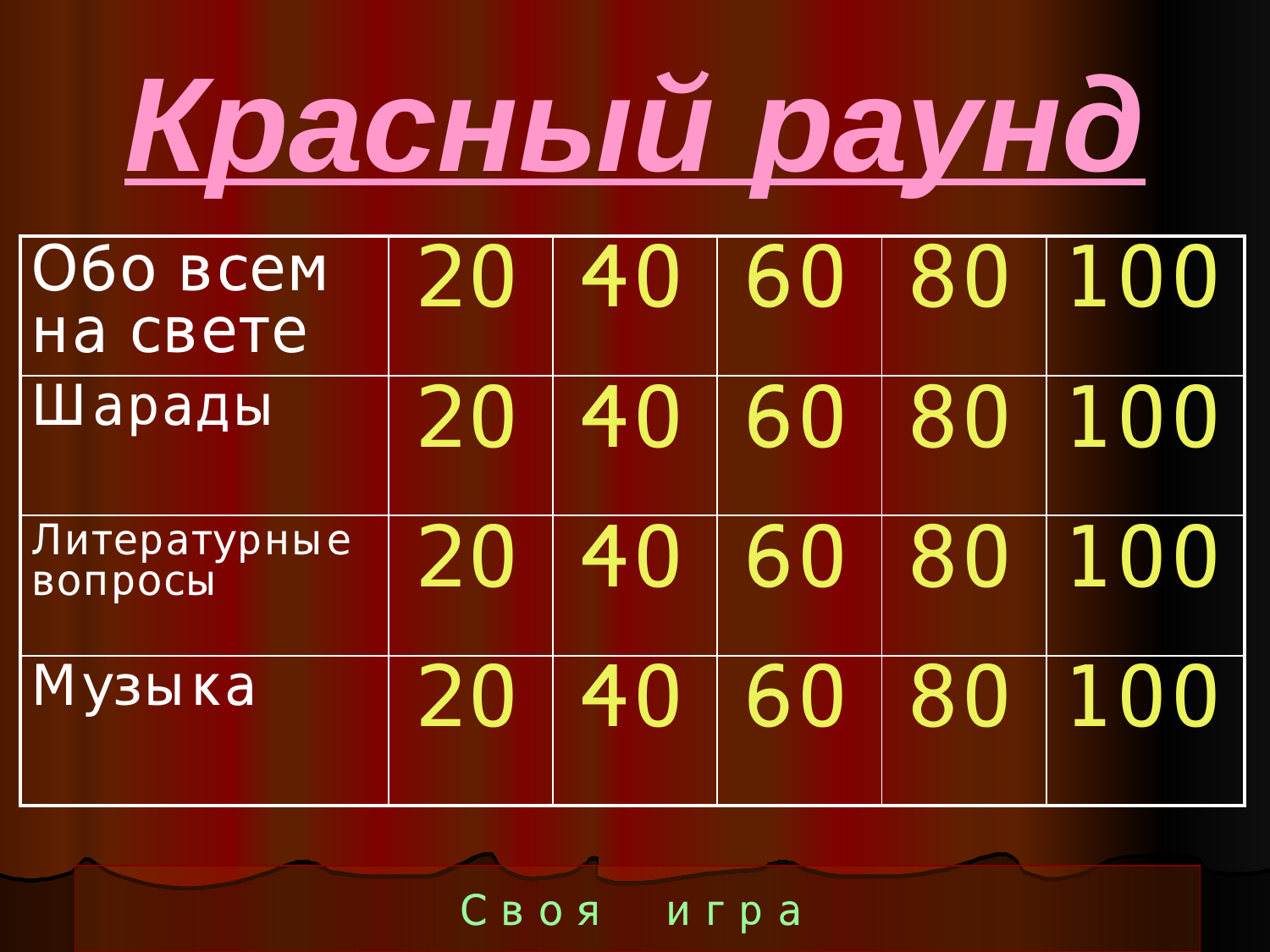

# Красный раунд
| Обо всем на свете | 20 | 40 | 60 | 80 | 100 |
| --- | --- | --- | --- | --- | --- |
| Шарады | 20 | 40 | 60 | 80 | 100 |
| Литературные вопросы | 20 | 40 | 60 | 80 | 100 |
| Музыка | 20 | 40 | 60 | 80 | 100 |
С в о я     и г р а